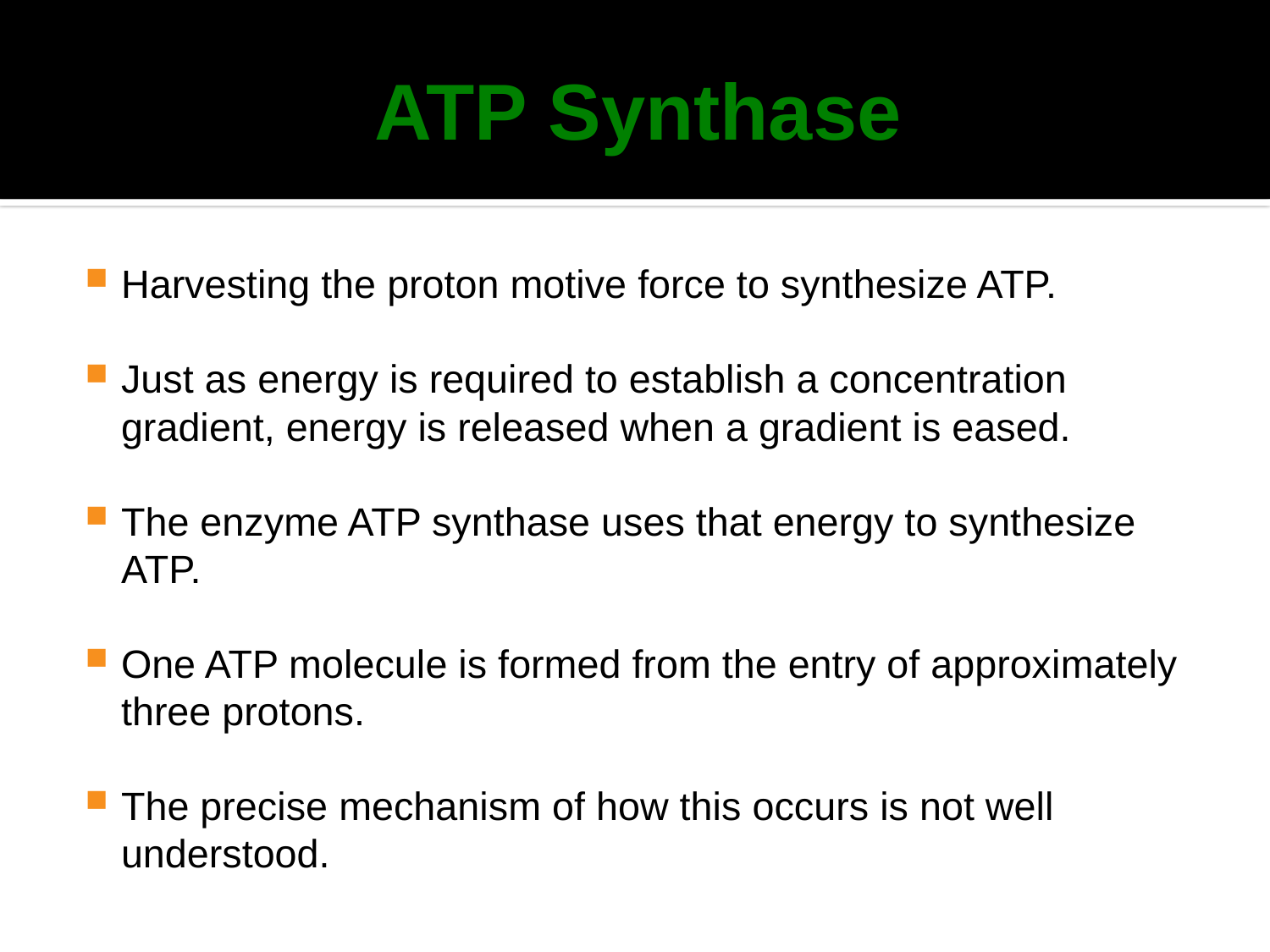

# ATP Synthase
Harvesting the proton motive force to synthesize ATP.

Just as energy is required to establish a concentration gradient, energy is released when a gradient is eased.

The enzyme ATP synthase uses that energy to synthesize ATP.

One ATP molecule is formed from the entry of approximately three protons.

The precise mechanism of how this occurs is not well understood.